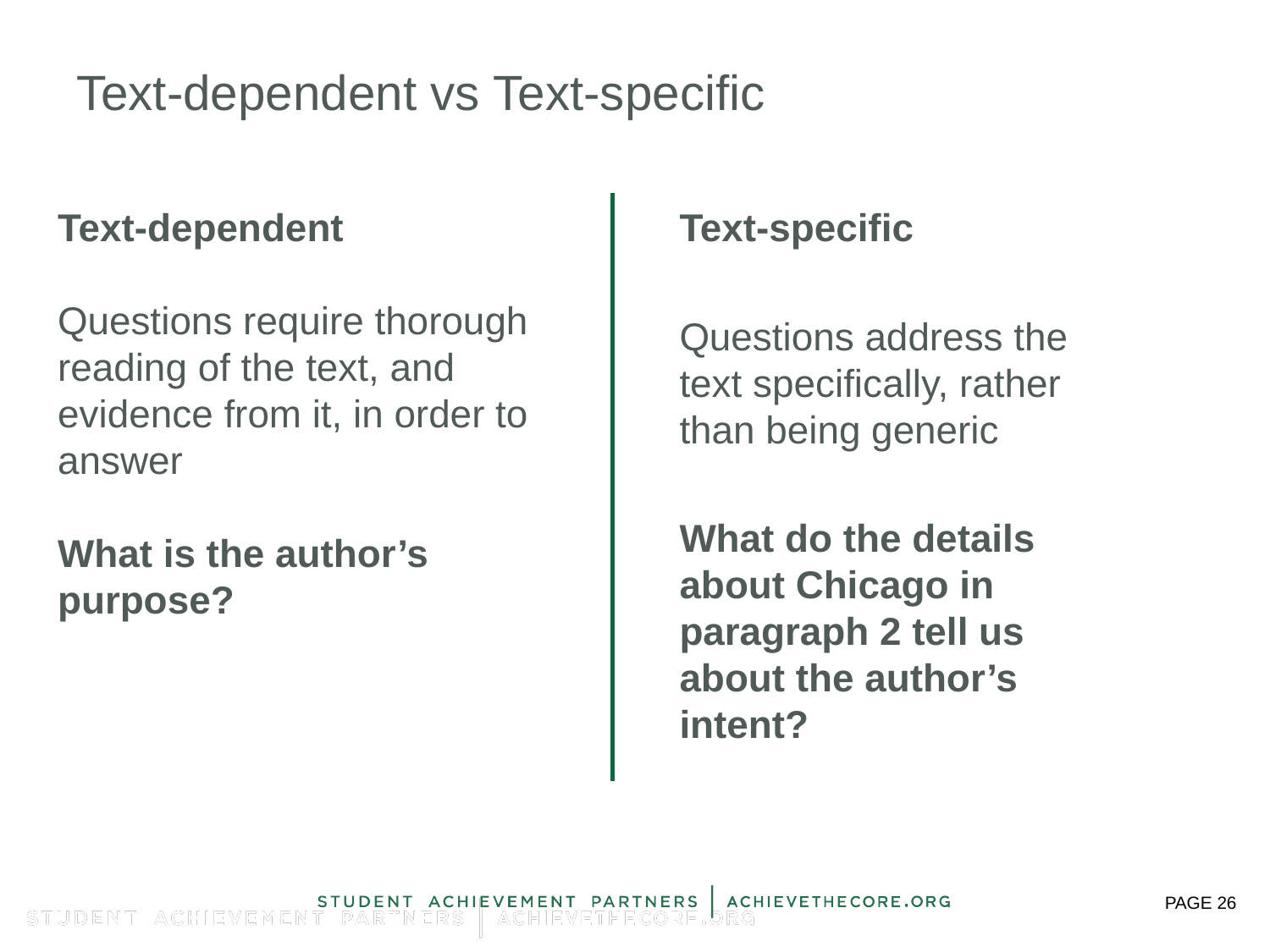

# Text-dependent vs Text-specific
Text-specific

Questions address the text specifically, rather than being generic

What do the details about Chicago in paragraph 2 tell us about the author’s intent?
Text-dependent

Questions require thorough reading of the text, and evidence from it, in order to answer

What is the author’s purpose?